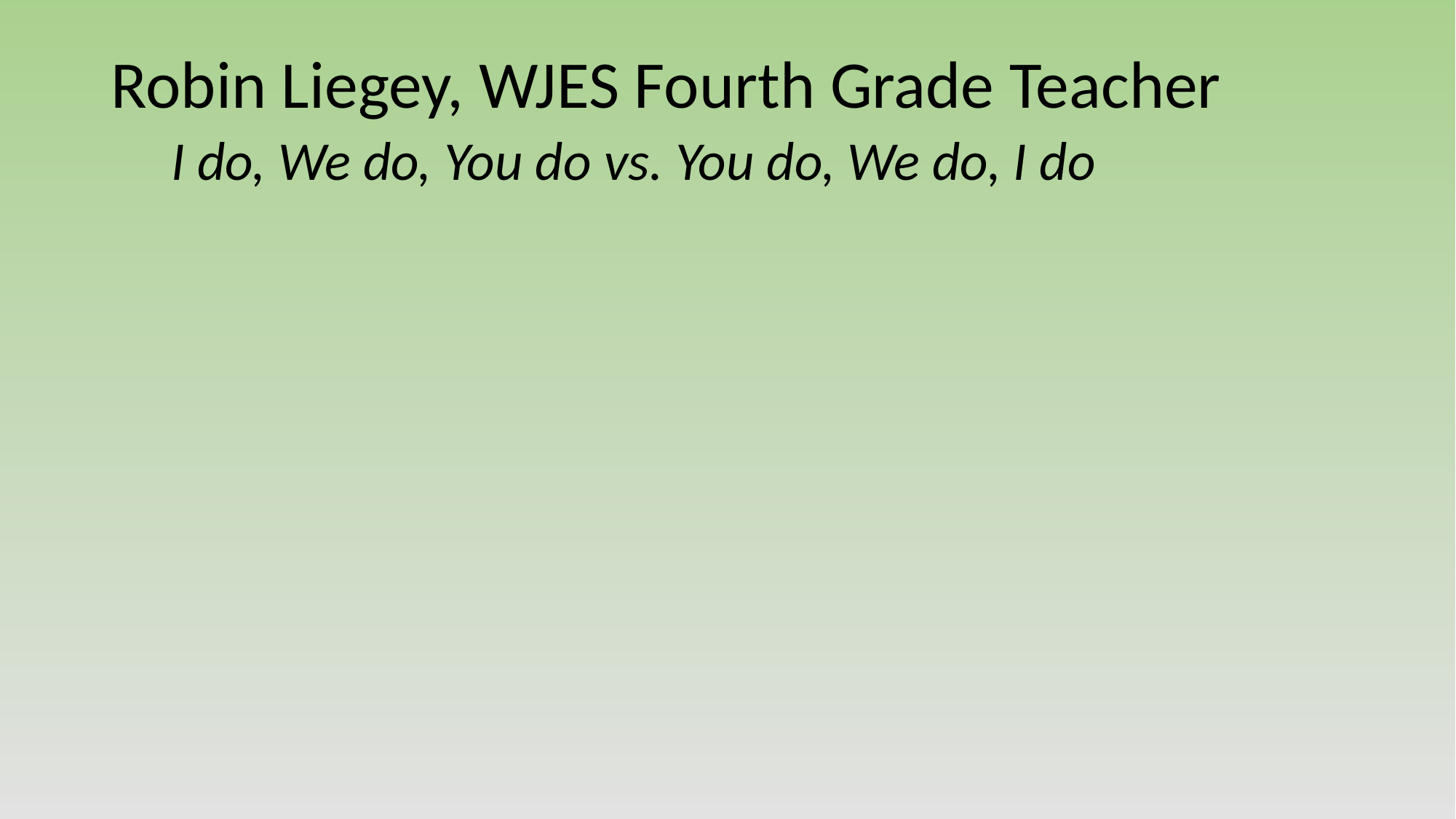

# Robin Liegey, WJES Fourth Grade Teacher I do, We do, You do vs. You do, We do, I do